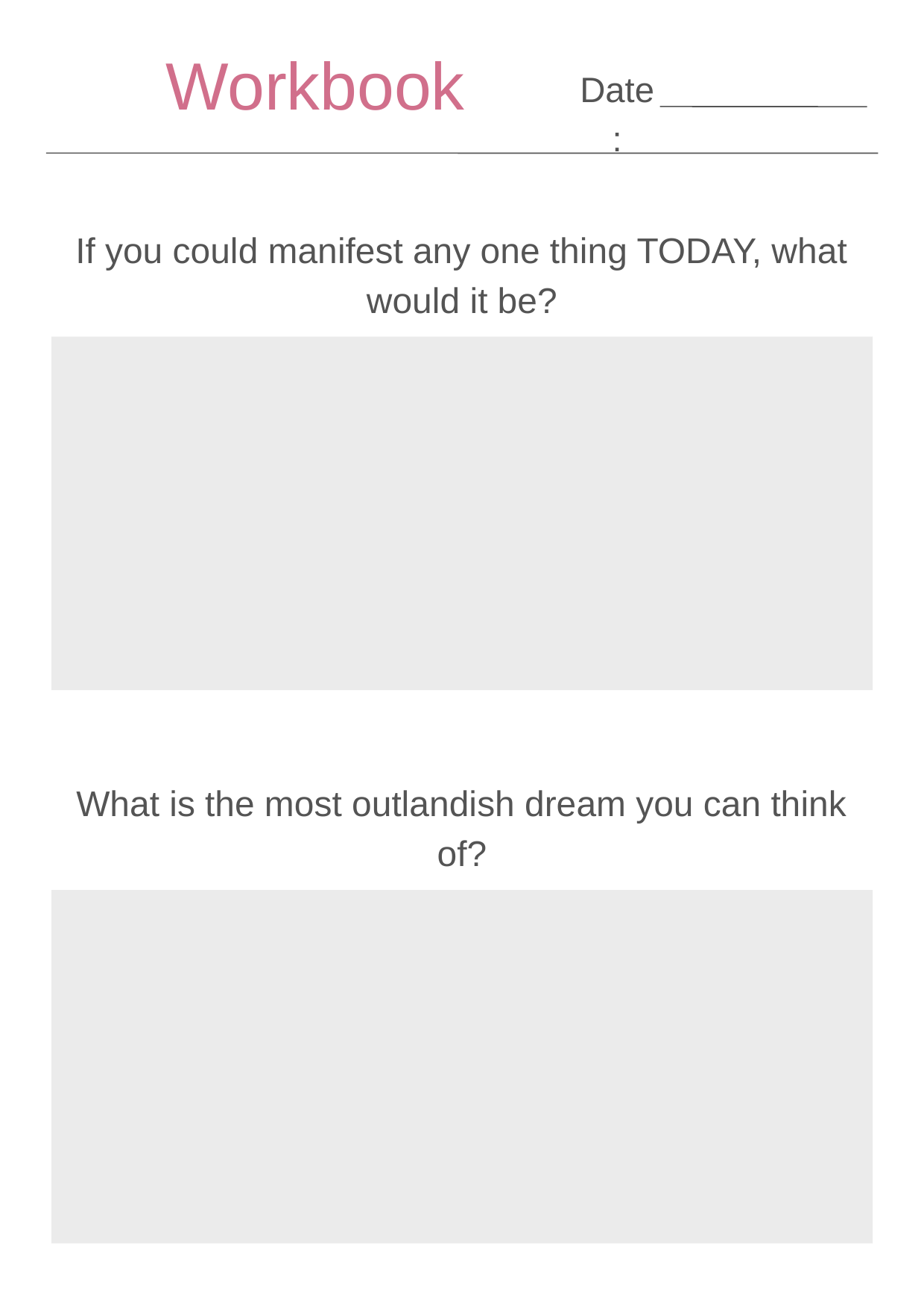

Workbook
Date:

If you could manifest any one thing TODAY, what would it be?

What is the most outlandish dream you can think of?